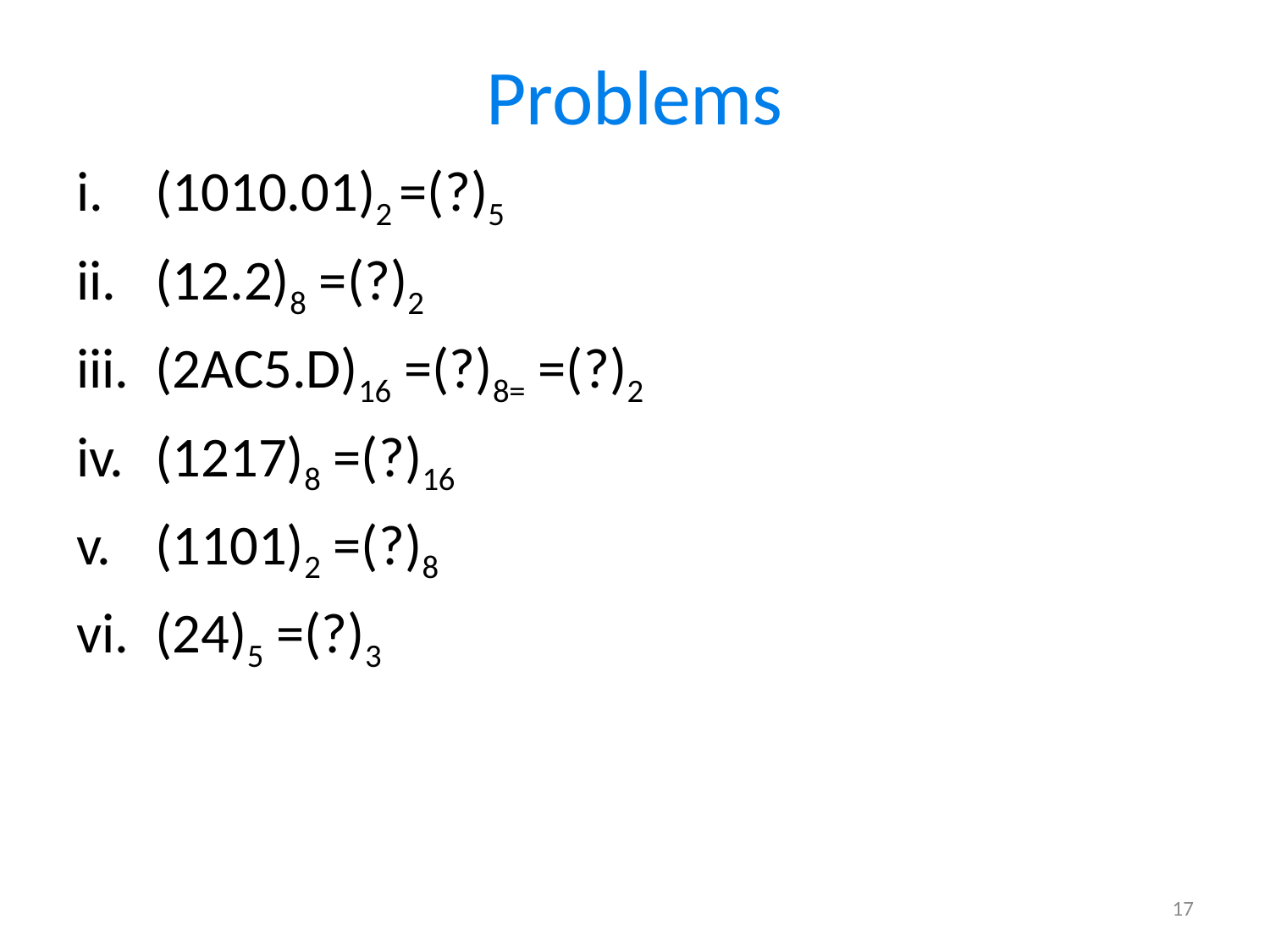

# Problems
(1010.01)2 =(?)5
(12.2)8 =(?)2
(2AC5.D)16 =(?)8= =(?)2
(1217)8 =(?)16
(1101)2 =(?)8
(24)5 =(?)3
17